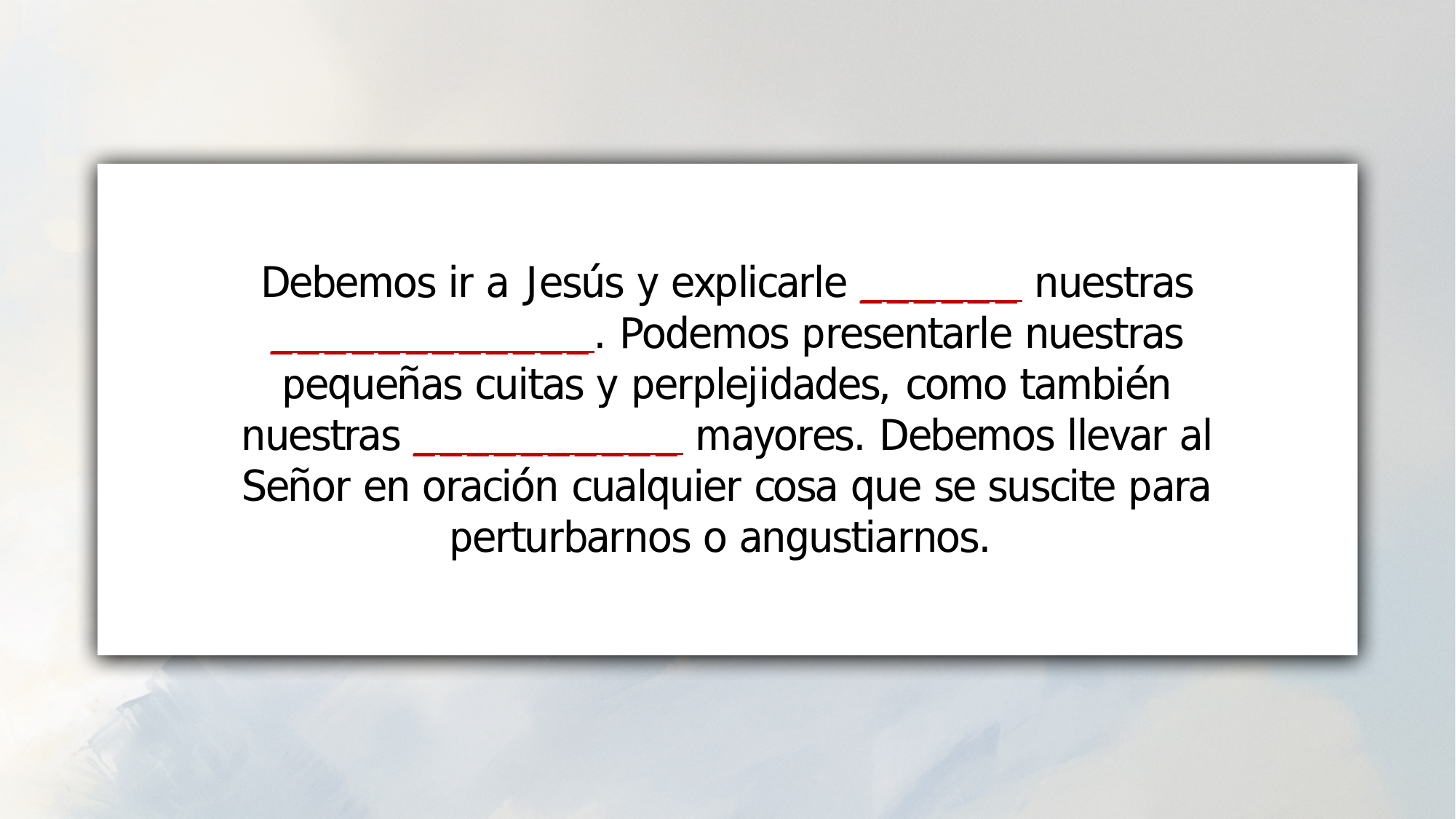

Debemos ir a Jesús y explicarle ______ nuestras ____________. Podemos presentarle nuestras pequeñas cuitas y perplejidades, como también nuestras __________ mayores. Debemos llevar al Señor en oración cualquier cosa que se suscite para perturbarnos o angustiarnos.